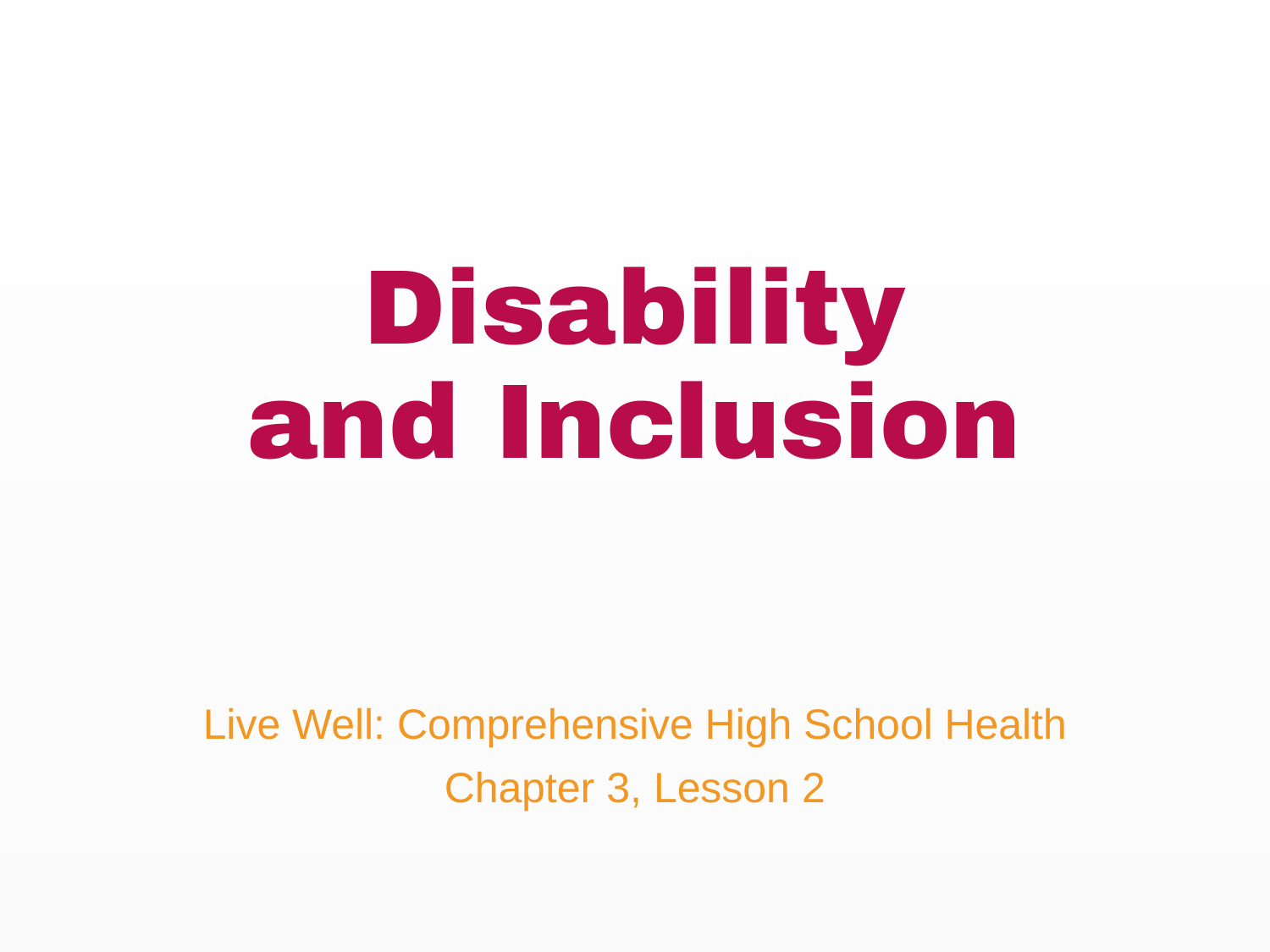

# Disability and Inclusion
Live Well: Comprehensive High School Health
Chapter 3, Lesson 2